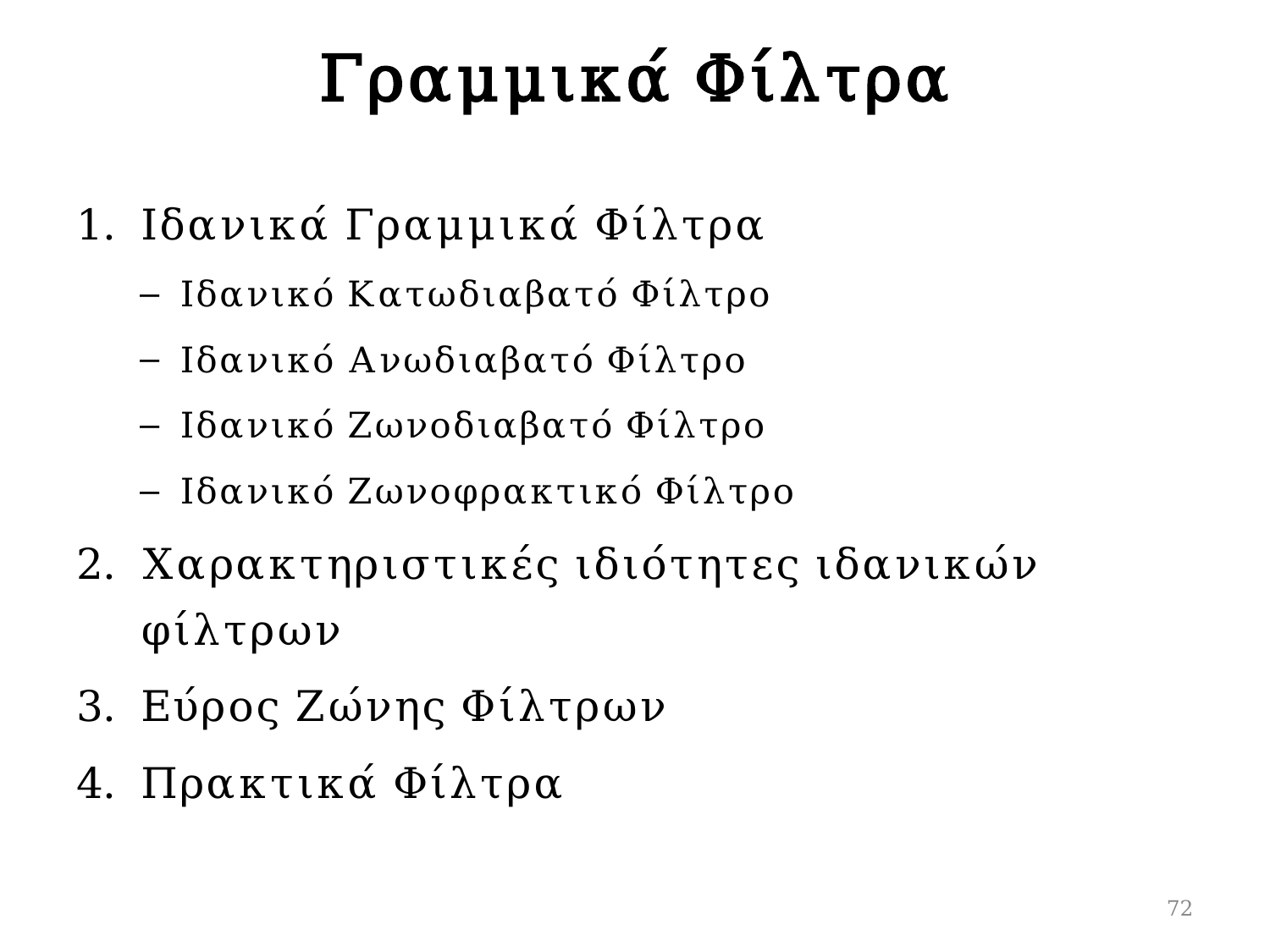

# Γραμμικά Φίλτρα
Ιδανικά Γραμμικά Φίλτρα
Ιδανικό Κατωδιαβατό Φίλτρο
Ιδανικό Ανωδιαβατό Φίλτρο
Ιδανικό Ζωνοδιαβατό Φίλτρο
Ιδανικό Ζωνοφρακτικό Φίλτρο
Χαρακτηριστικές ιδιότητες ιδανικών φίλτρων
Εύρος Ζώνης Φίλτρων
Πρακτικά Φίλτρα
72